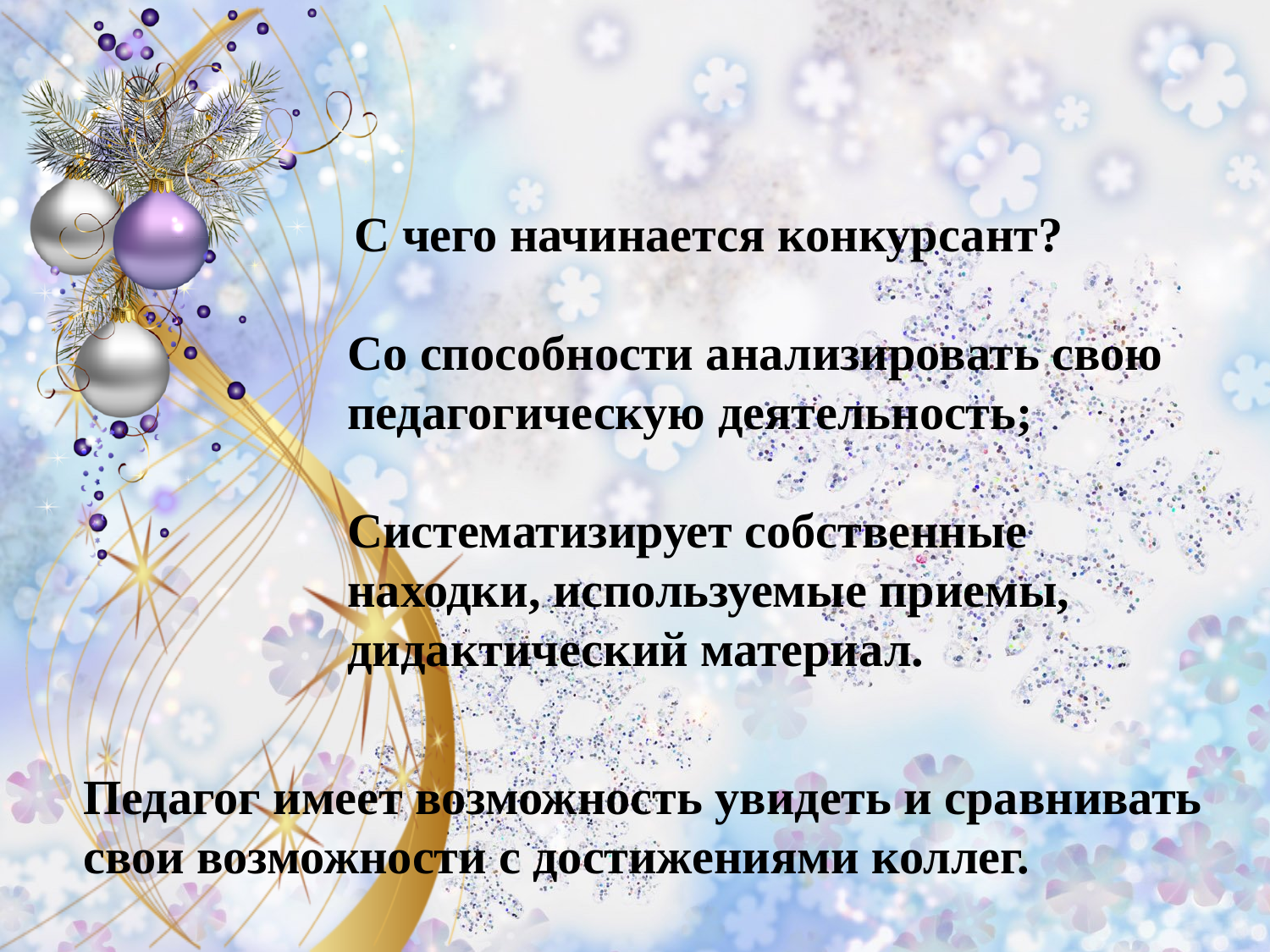

С чего начинается конкурсант?

Со способности анализировать свою педагогическую деятельность;

Систематизирует собственные находки, используемые приемы, дидактический материал.
Педагог имеет возможность увидеть и сравнивать свои возможности с достижениями коллег.